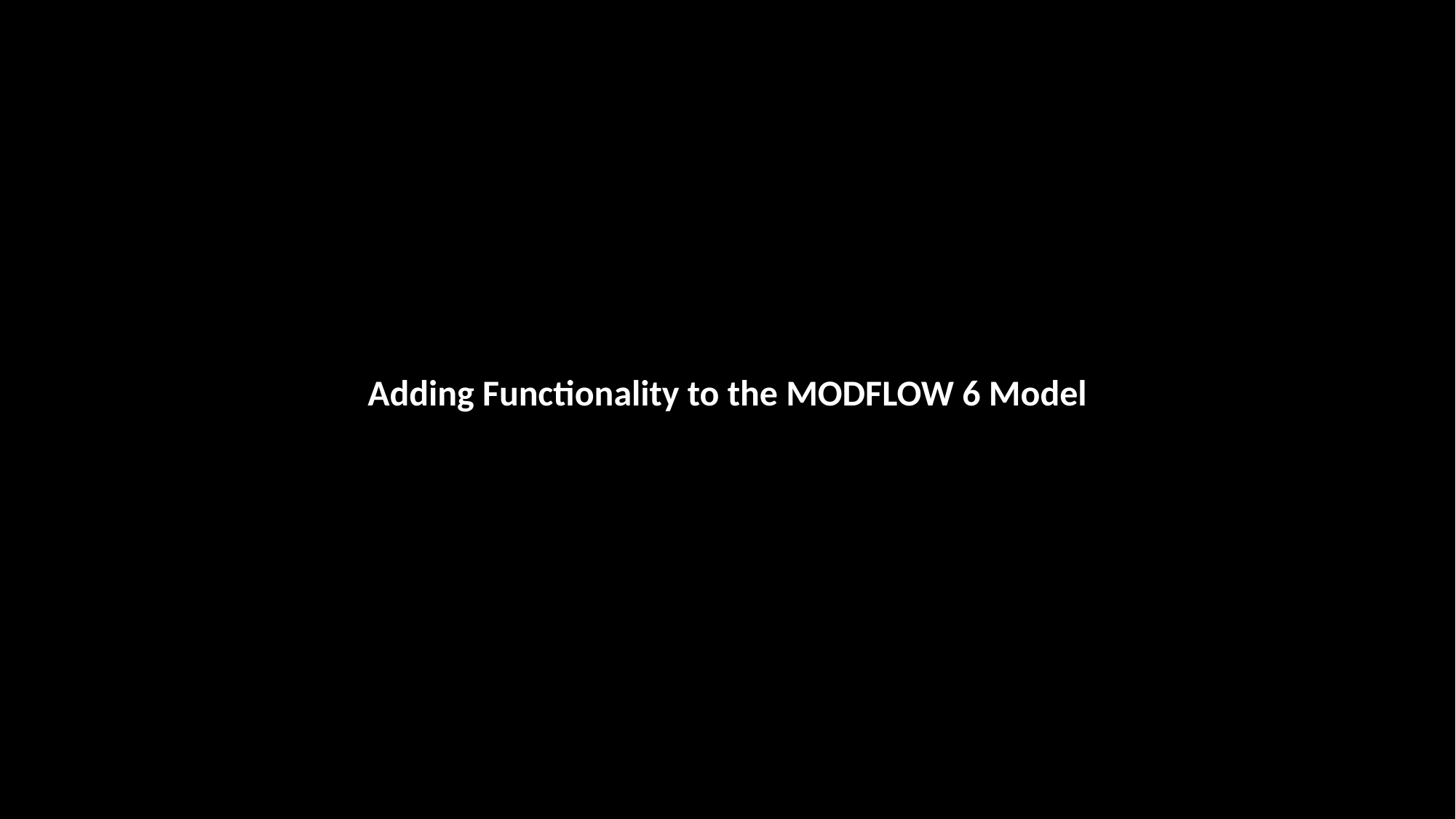

Adding Functionality to the MODFLOW 6 Model